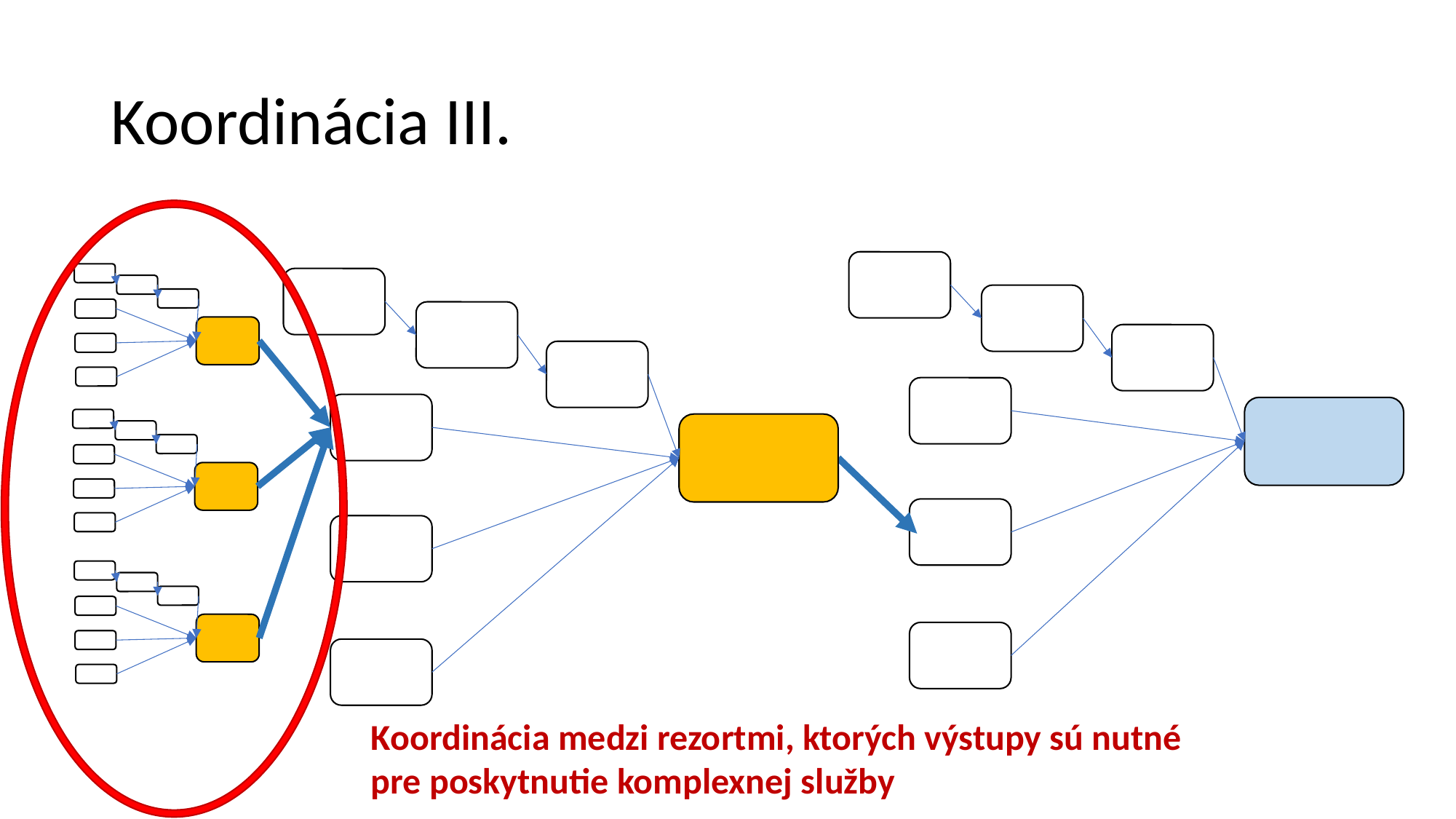

# Koordinácia III.

Koordinácia medzi rezortmi, ktorých výstupy sú nutné
pre poskytnutie komplexnej služby